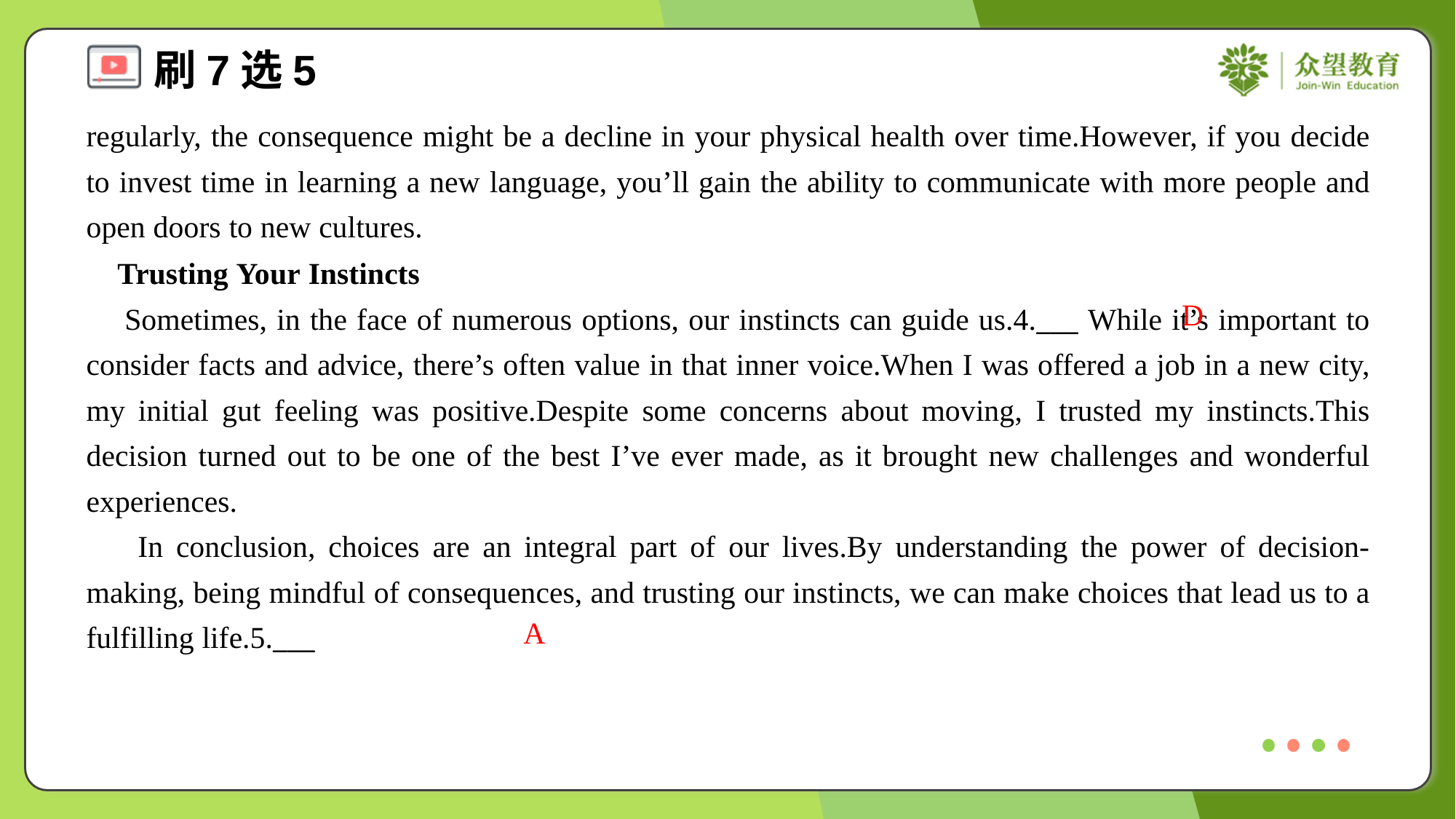

regularly, the consequence might be a decline in your physical health over time.However, if you decide to invest time in learning a new language, you’ll gain the ability to communicate with more people and open doors to new cultures.
    Trusting Your Instincts
    Sometimes, in the face of numerous options, our instincts can guide us.4.___ While it’s important to consider facts and advice, there’s often value in that inner voice.When I was offered a job in a new city, my initial gut feeling was positive.Despite some concerns about moving, I trusted my instincts.This decision turned out to be one of the best I’ve ever made, as it brought new challenges and wonderful experiences.
    In conclusion, choices are an integral part of our lives.By understanding the power of decision-making, being mindful of consequences, and trusting our instincts, we can make choices that lead us to a fulfilling life.5.___
D
A